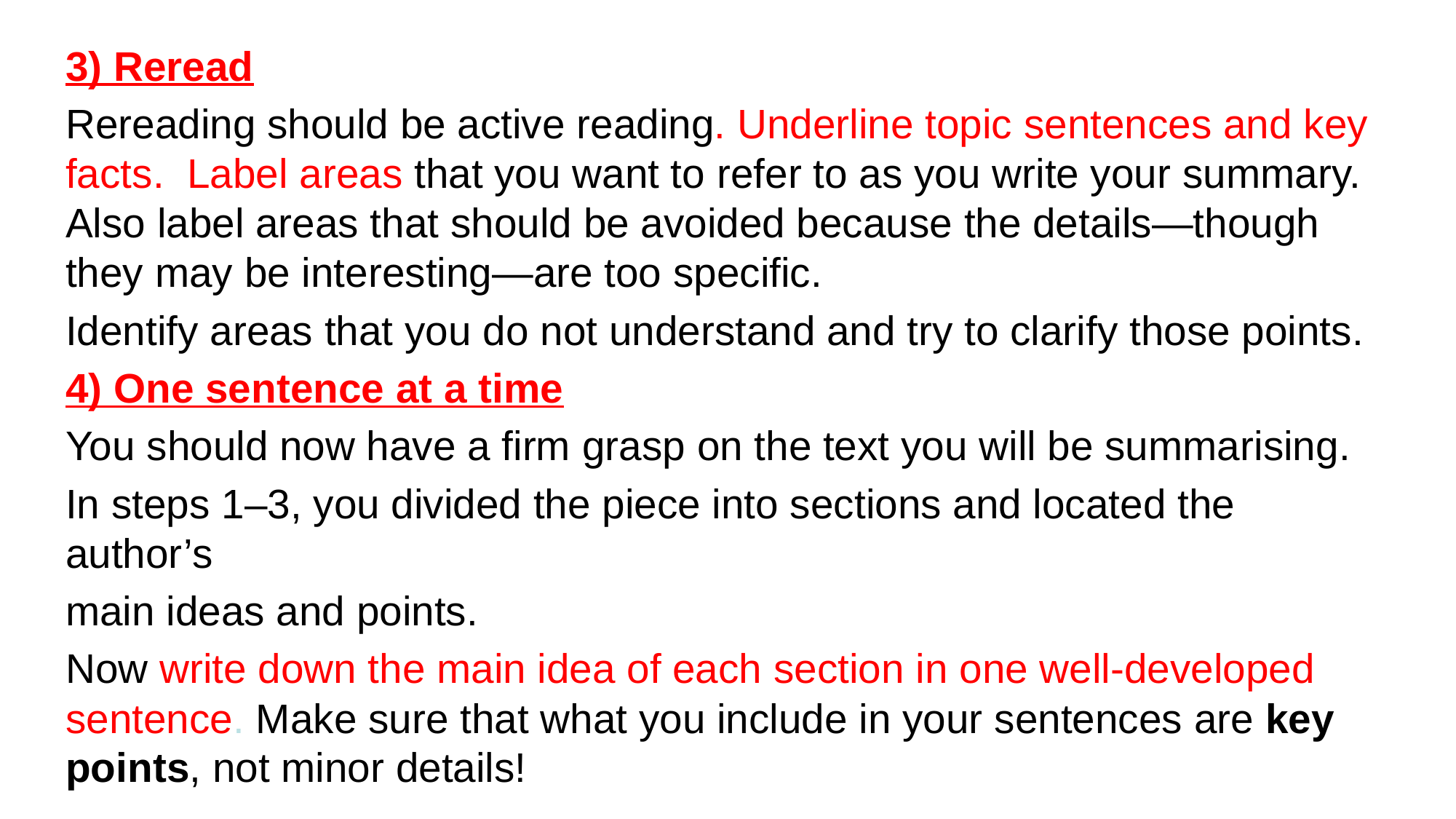

3) Reread
Rereading should be active reading. Underline topic sentences and key facts.  Label areas that you want to refer to as you write your summary. Also label areas that should be avoided because the details—though they may be interesting—are too specific.
Identify areas that you do not understand and try to clarify those points.
4) One sentence at a time
You should now have a firm grasp on the text you will be summarising.
In steps 1–3, you divided the piece into sections and located the author’s
main ideas and points.
Now write down the main idea of each section in one well-developed sentence. Make sure that what you include in your sentences are key points, not minor details!